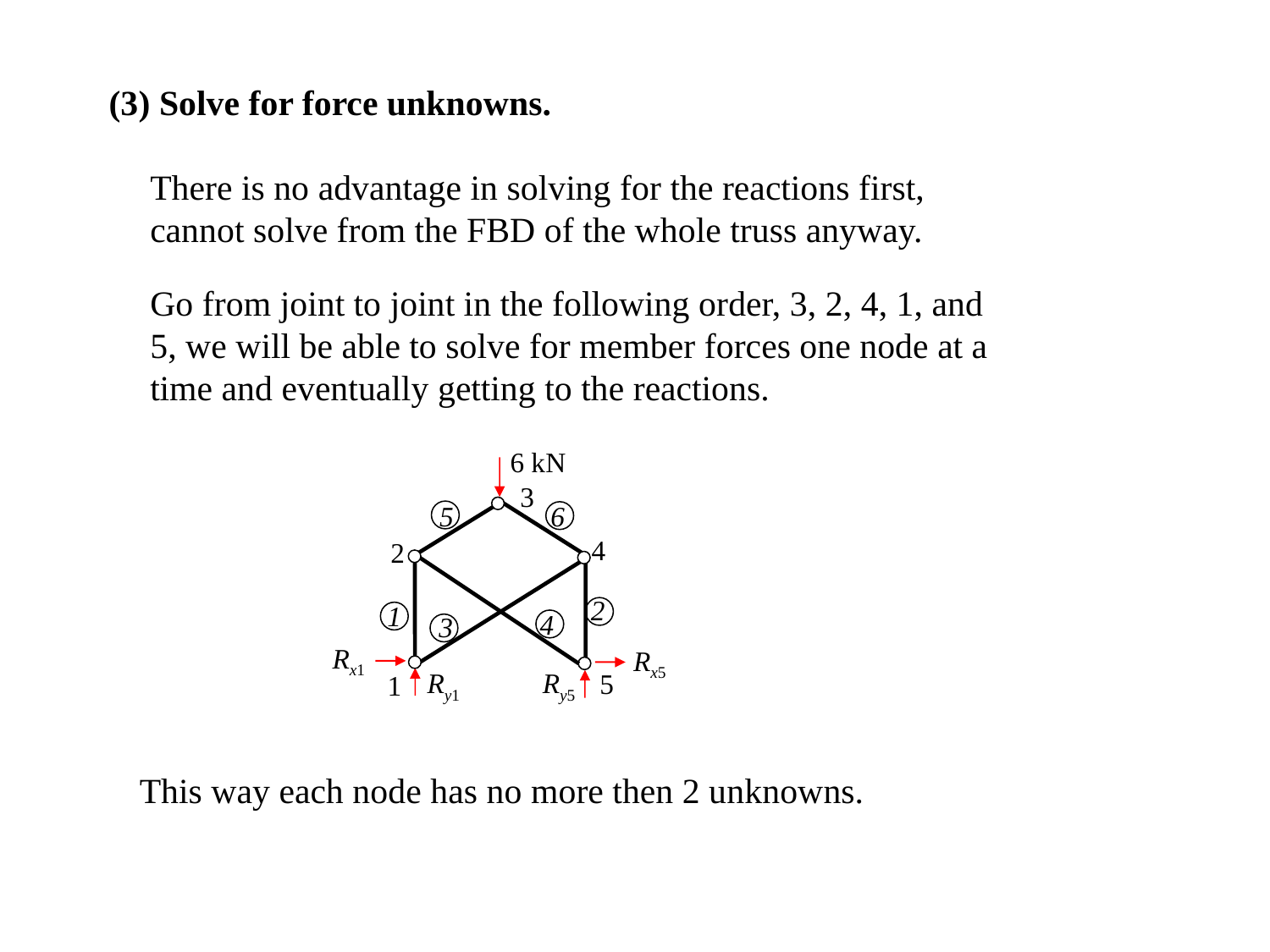

(3) Solve for force unknowns.
There is no advantage in solving for the reactions first, cannot solve from the FBD of the whole truss anyway.
Go from joint to joint in the following order, 3, 2, 4, 1, and 5, we will be able to solve for member forces one node at a time and eventually getting to the reactions.

6 kN

3
5
6

4
2

2
1

4

3

Rx1
Rx5

Ry5
Ry1
5

1

This way each node has no more then 2 unknowns.